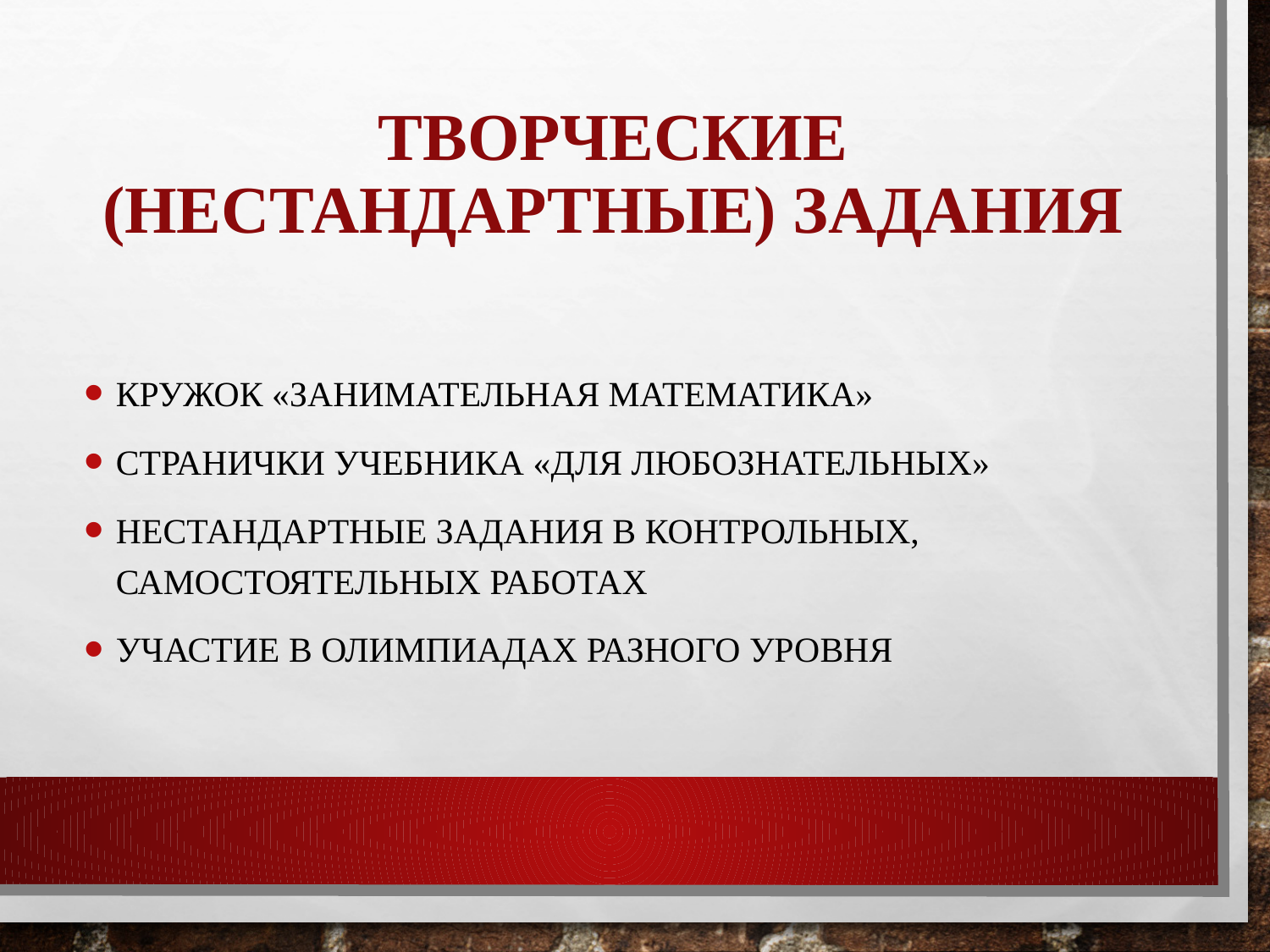

# Творческие (нестандартные) задания
Кружок «Занимательная математика»
Странички учебника «Для любознательных»
Нестандартные задания в контрольных, самостоятельных работах
Участие в олимпиадах разного уровня